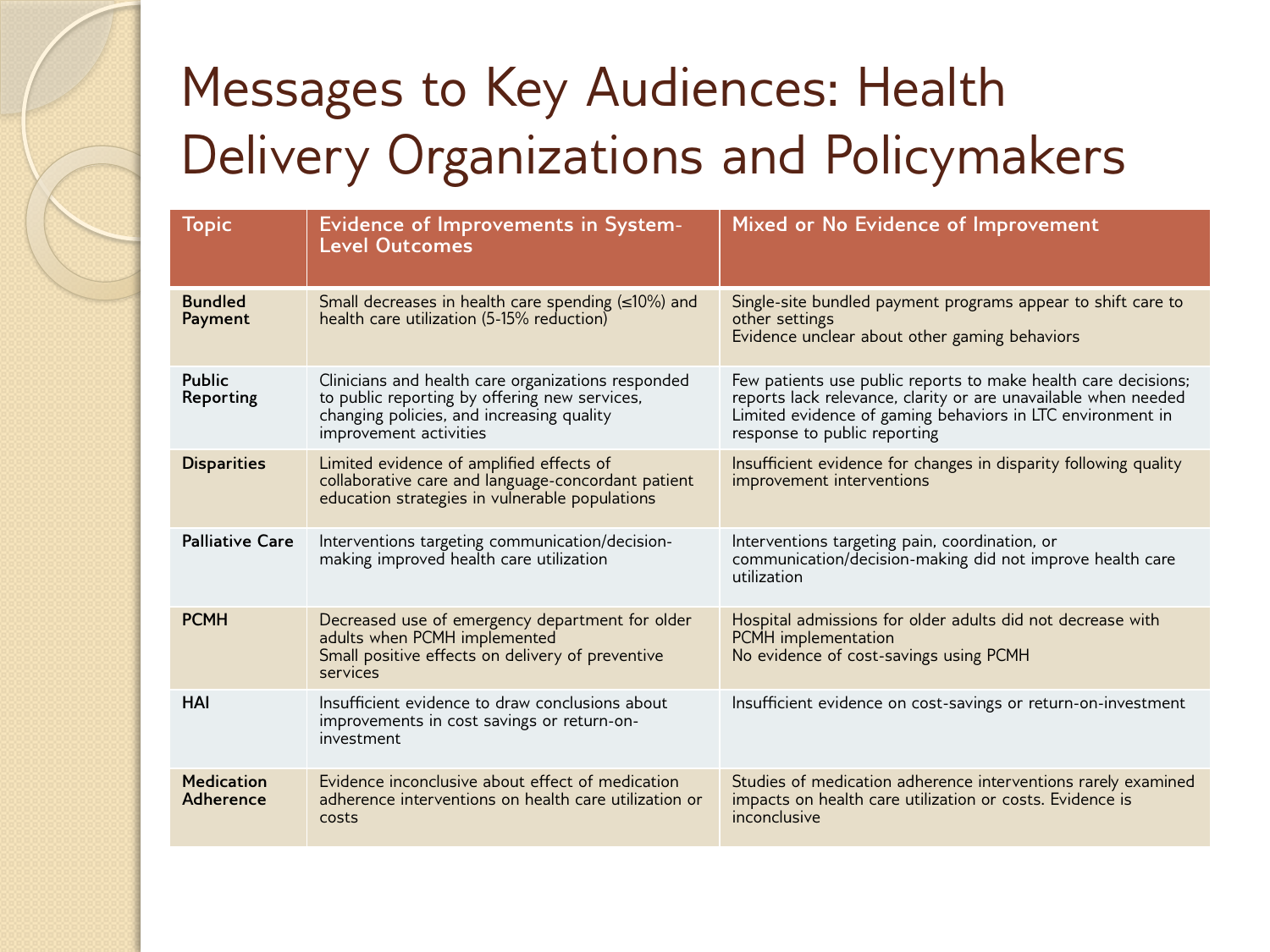

# Messages to Key Audiences: Health Delivery Organizations and Policymakers
| Topic | Evidence of Improvements in System-Level Outcomes | Mixed or No Evidence of Improvement |
| --- | --- | --- |
| Bundled Payment | Small decreases in health care spending (≤10%) and health care utilization (5-15% reduction) | Single-site bundled payment programs appear to shift care to other settings Evidence unclear about other gaming behaviors |
| Public Reporting | Clinicians and health care organizations responded to public reporting by offering new services, changing policies, and increasing quality improvement activities | Few patients use public reports to make health care decisions; reports lack relevance, clarity or are unavailable when needed Limited evidence of gaming behaviors in LTC environment in response to public reporting |
| Disparities | Limited evidence of amplified effects of collaborative care and language-concordant patient education strategies in vulnerable populations | Insufficient evidence for changes in disparity following quality improvement interventions |
| Palliative Care | Interventions targeting communication/decision-making improved health care utilization | Interventions targeting pain, coordination, or communication/decision-making did not improve health care utilization |
| PCMH | Decreased use of emergency department for older adults when PCMH implemented Small positive effects on delivery of preventive services | Hospital admissions for older adults did not decrease with PCMH implementation No evidence of cost-savings using PCMH |
| HAI | Insufficient evidence to draw conclusions about improvements in cost savings or return-on-investment | Insufficient evidence on cost-savings or return-on-investment |
| Medication Adherence | Evidence inconclusive about effect of medication adherence interventions on health care utilization or costs | Studies of medication adherence interventions rarely examined impacts on health care utilization or costs. Evidence is inconclusive |